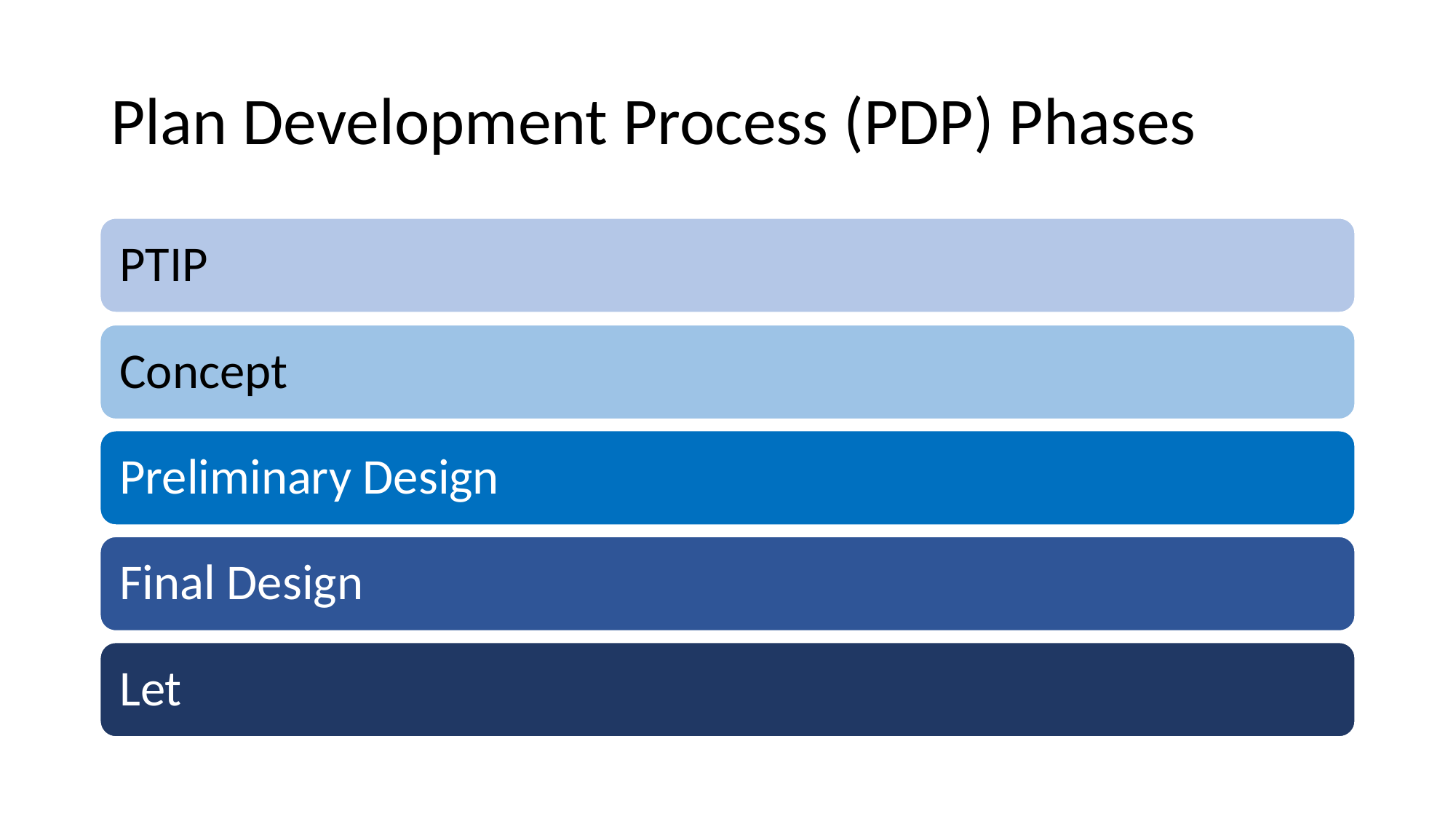

# Plan Development Process (PDP) Phases
PTIP
Concept
Preliminary Design
Final Design
Let